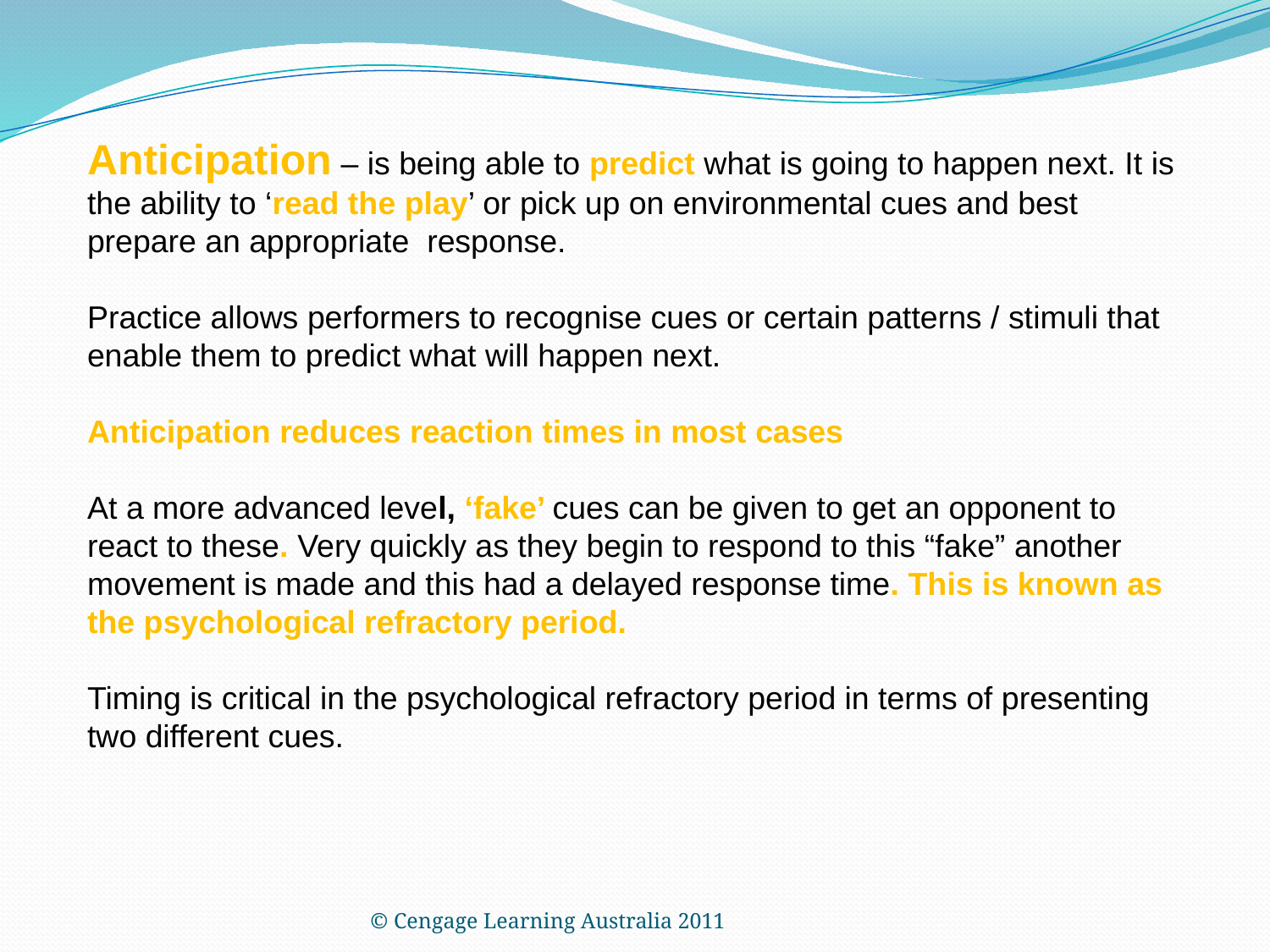

Anticipation – is being able to predict what is going to happen next. It is the ability to ‘read the play’ or pick up on environmental cues and best prepare an appropriate  response.

Practice allows performers to recognise cues or certain patterns / stimuli that enable them to predict what will happen next.

Anticipation reduces reaction times in most cases

At a more advanced level, ‘fake’ cues can be given to get an opponent to react to these. Very quickly as they begin to respond to this “fake” another movement is made and this had a delayed response time. This is known as the psychological refractory period.

Timing is critical in the psychological refractory period in terms of presenting two different cues.

© Cengage Learning Australia 2011